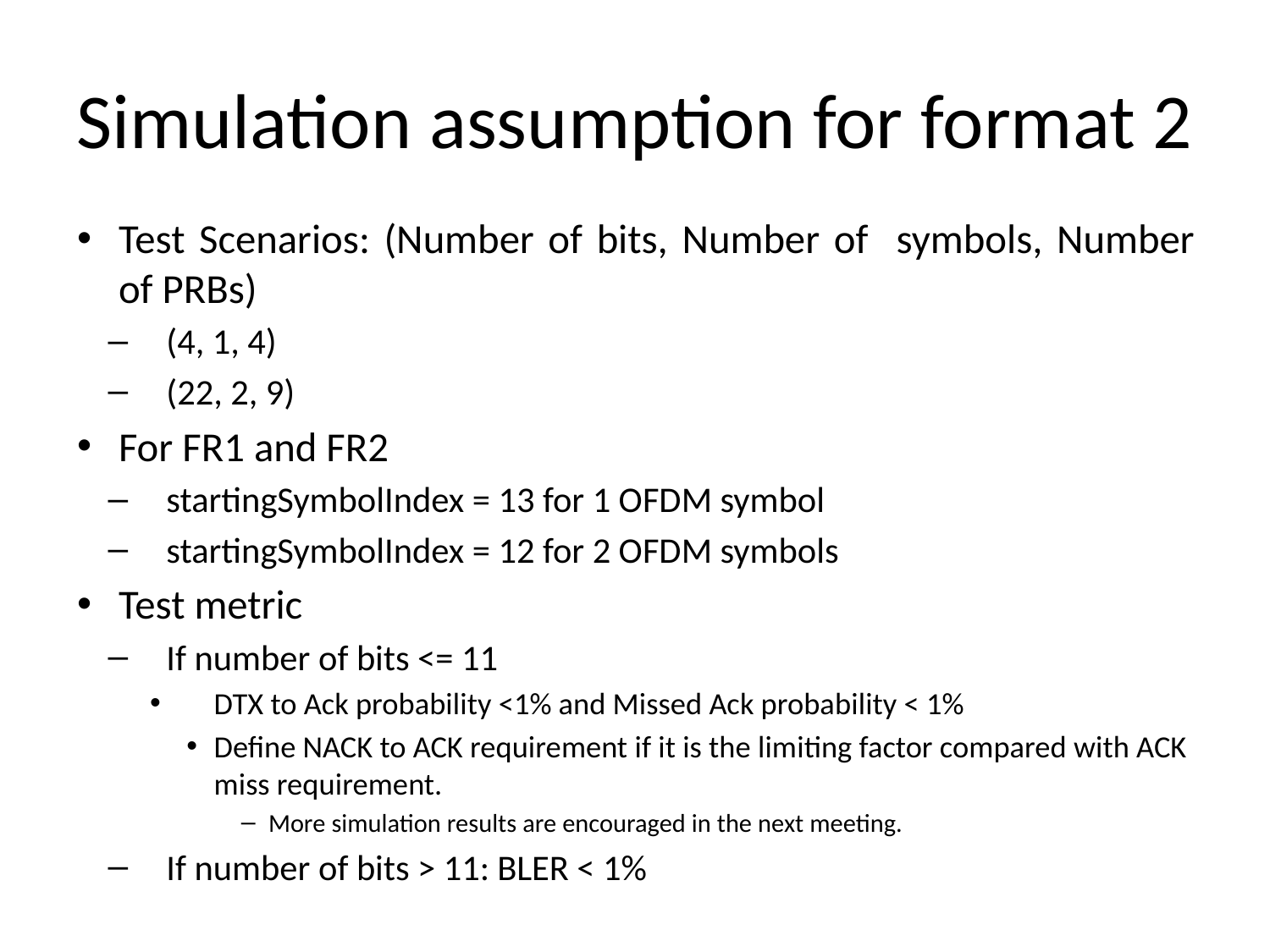

# Simulation assumption for format 2
Test Scenarios: (Number of bits, Number of  symbols, Number of PRBs)
(4, 1, 4)
(22, 2, 9)
For FR1 and FR2
startingSymbolIndex = 13 for 1 OFDM symbol
startingSymbolIndex = 12 for 2 OFDM symbols
Test metric
If number of bits <= 11
DTX to Ack probability <1% and Missed Ack probability < 1%
Define NACK to ACK requirement if it is the limiting factor compared with ACK miss requirement.
More simulation results are encouraged in the next meeting.
If number of bits > 11: BLER < 1%